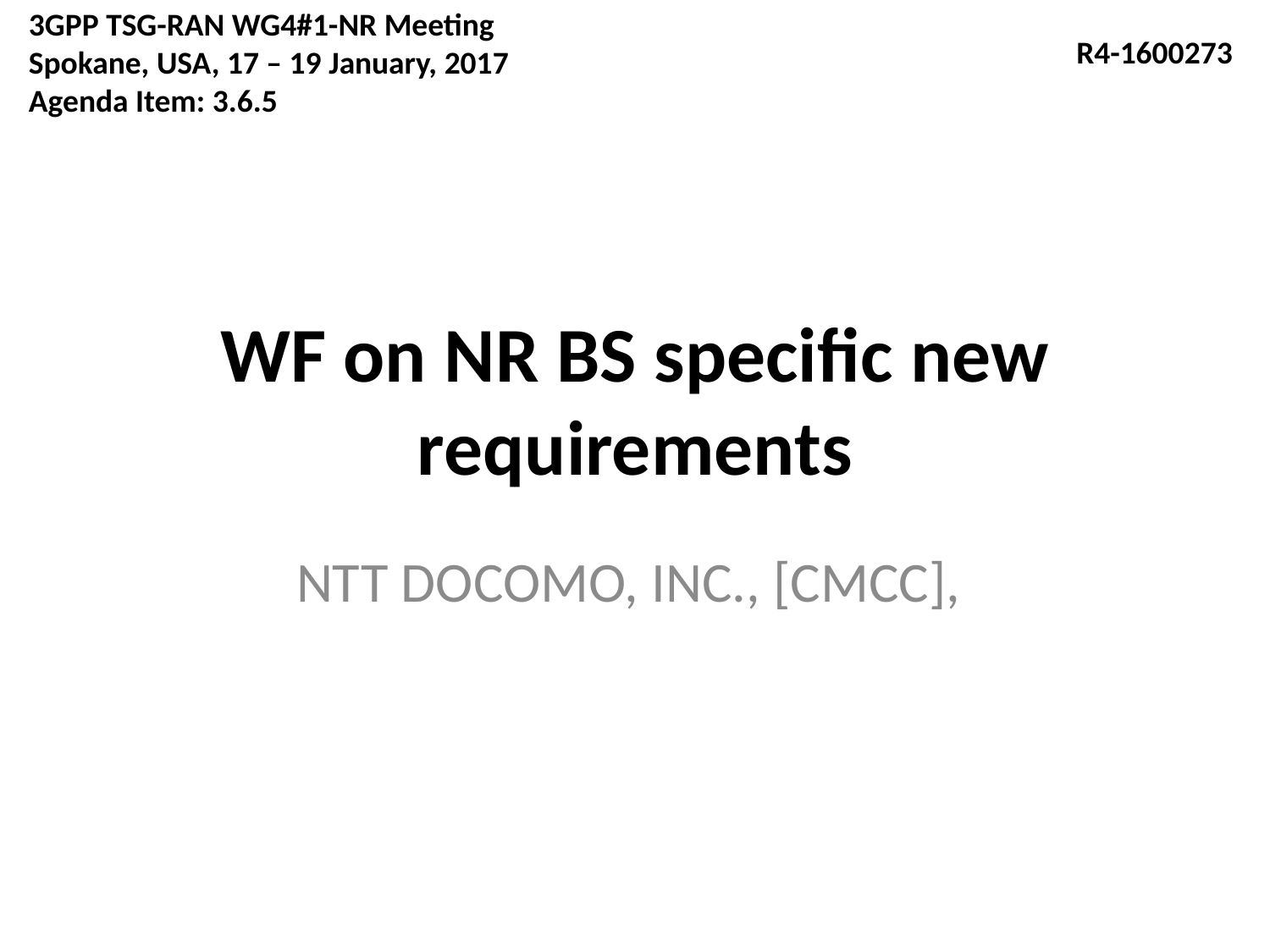

3GPP TSG-RAN WG4#1-NR Meeting
Spokane, USA, 17 – 19 January, 2017
Agenda Item: 3.6.5
R4-1600273
# WF on NR BS specific new requirements
NTT DOCOMO, INC., [CMCC],